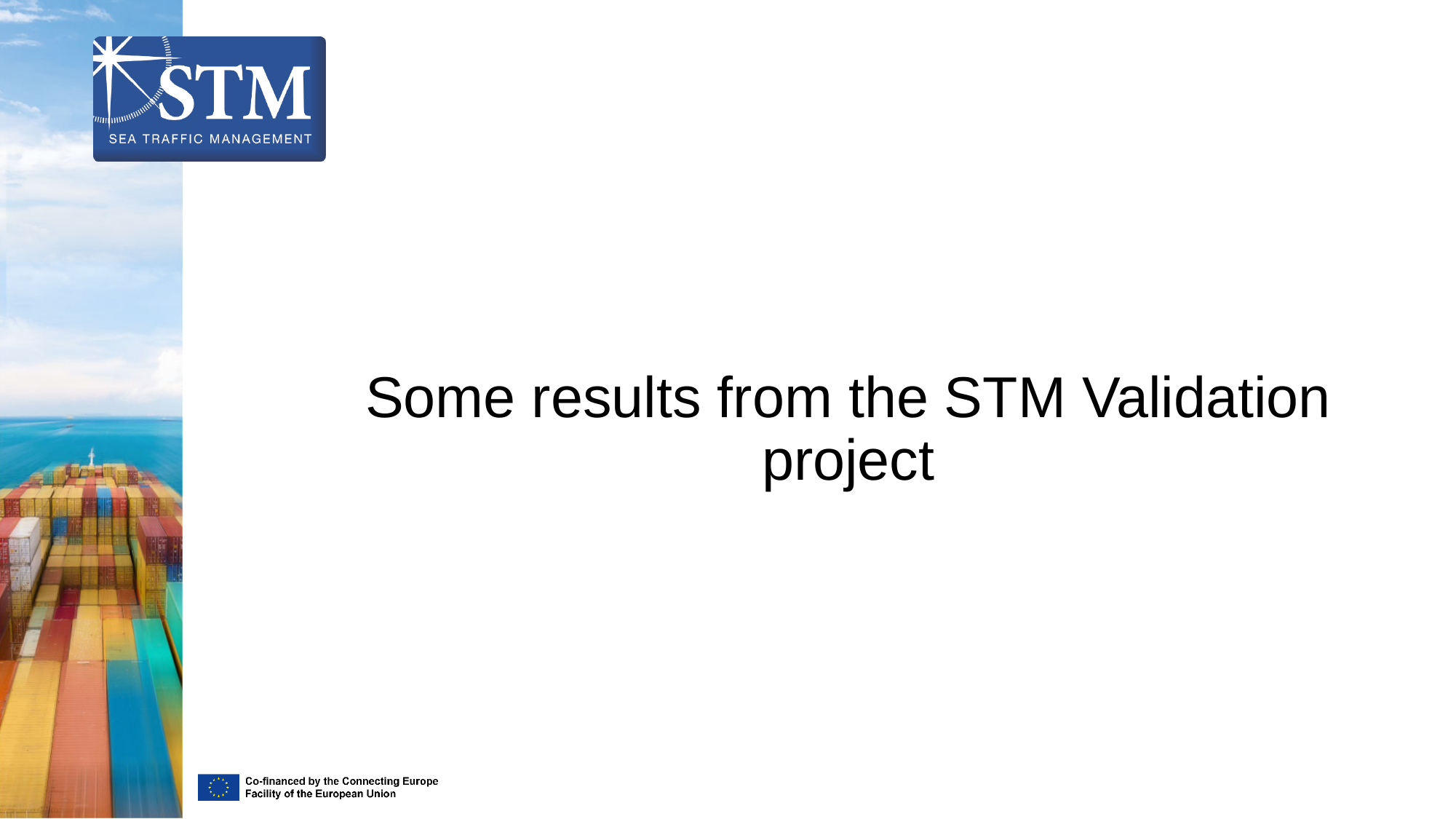

#

Some results from the STM Validation project